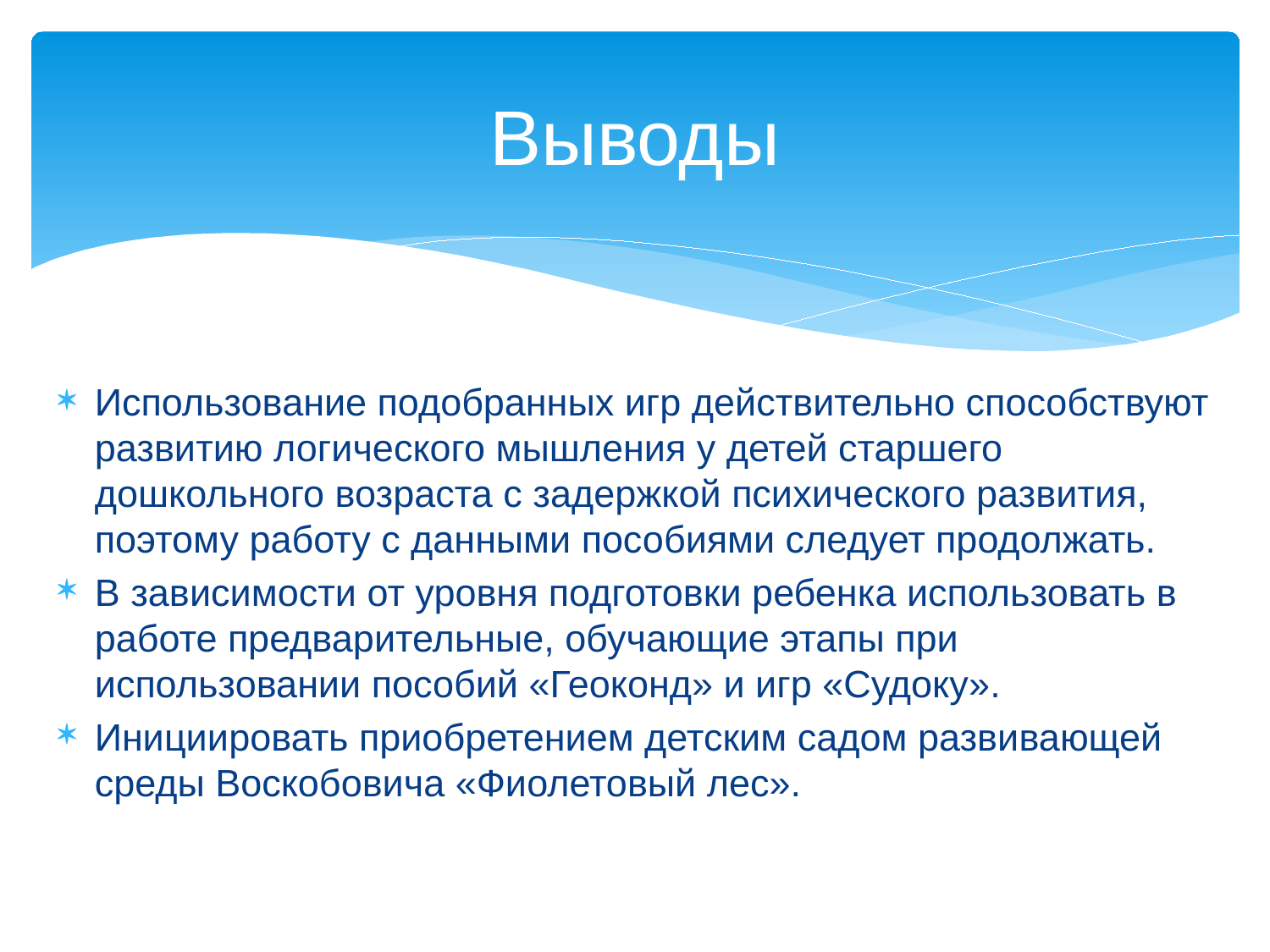

# Выводы
Использование подобранных игр действительно способствуют развитию логического мышления у детей старшего дошкольного возраста с задержкой психического развития, поэтому работу с данными пособиями следует продолжать.
В зависимости от уровня подготовки ребенка использовать в работе предварительные, обучающие этапы при использовании пособий «Геоконд» и игр «Судоку».
Инициировать приобретением детским садом развивающей среды Воскобовича «Фиолетовый лес».